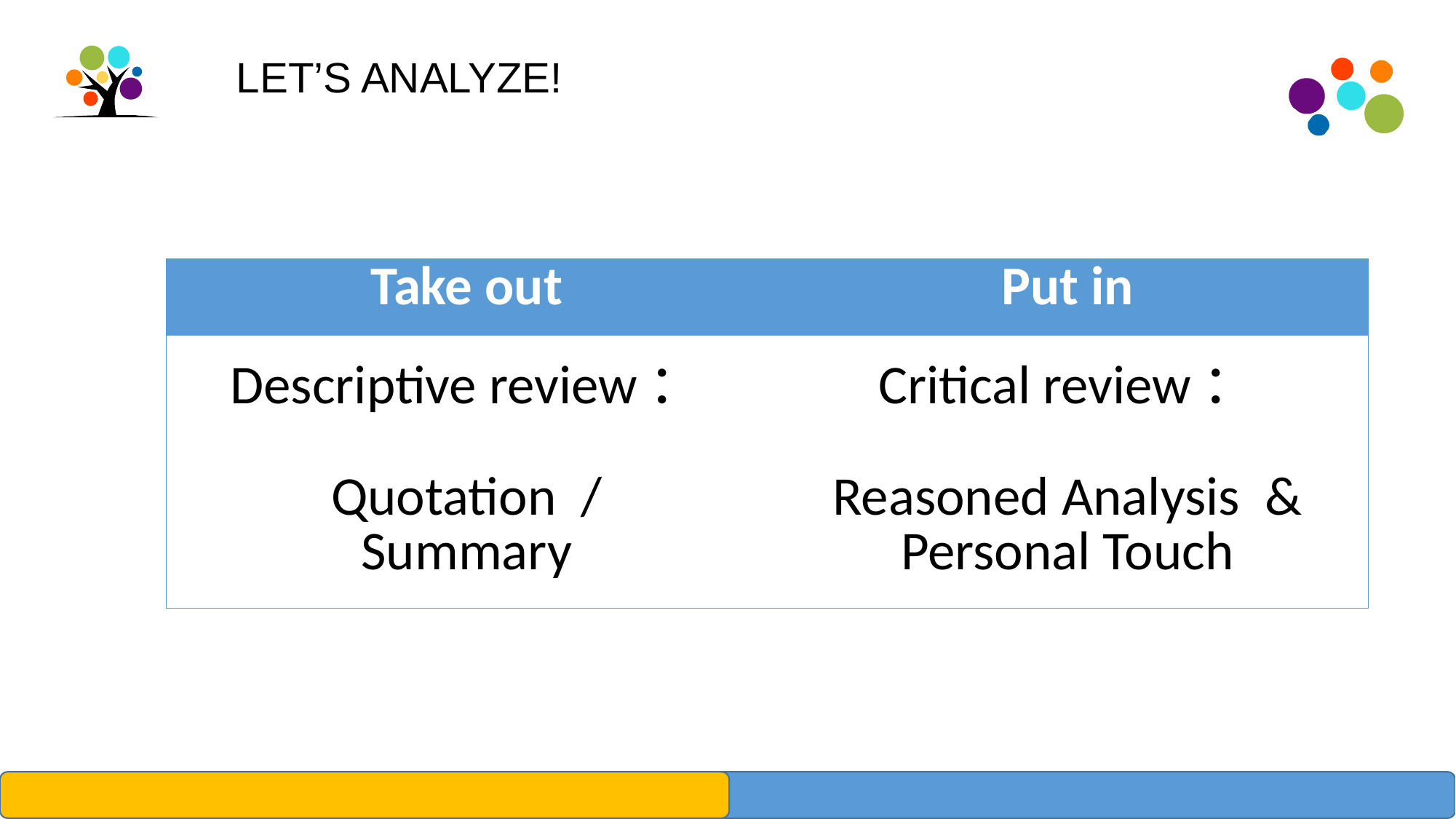

LET’S ANALYZE!
| Take out | Put in |
| --- | --- |
| Descriptive review： Quotation / Summary | Critical review： Reasoned Analysis & Personal Touch |